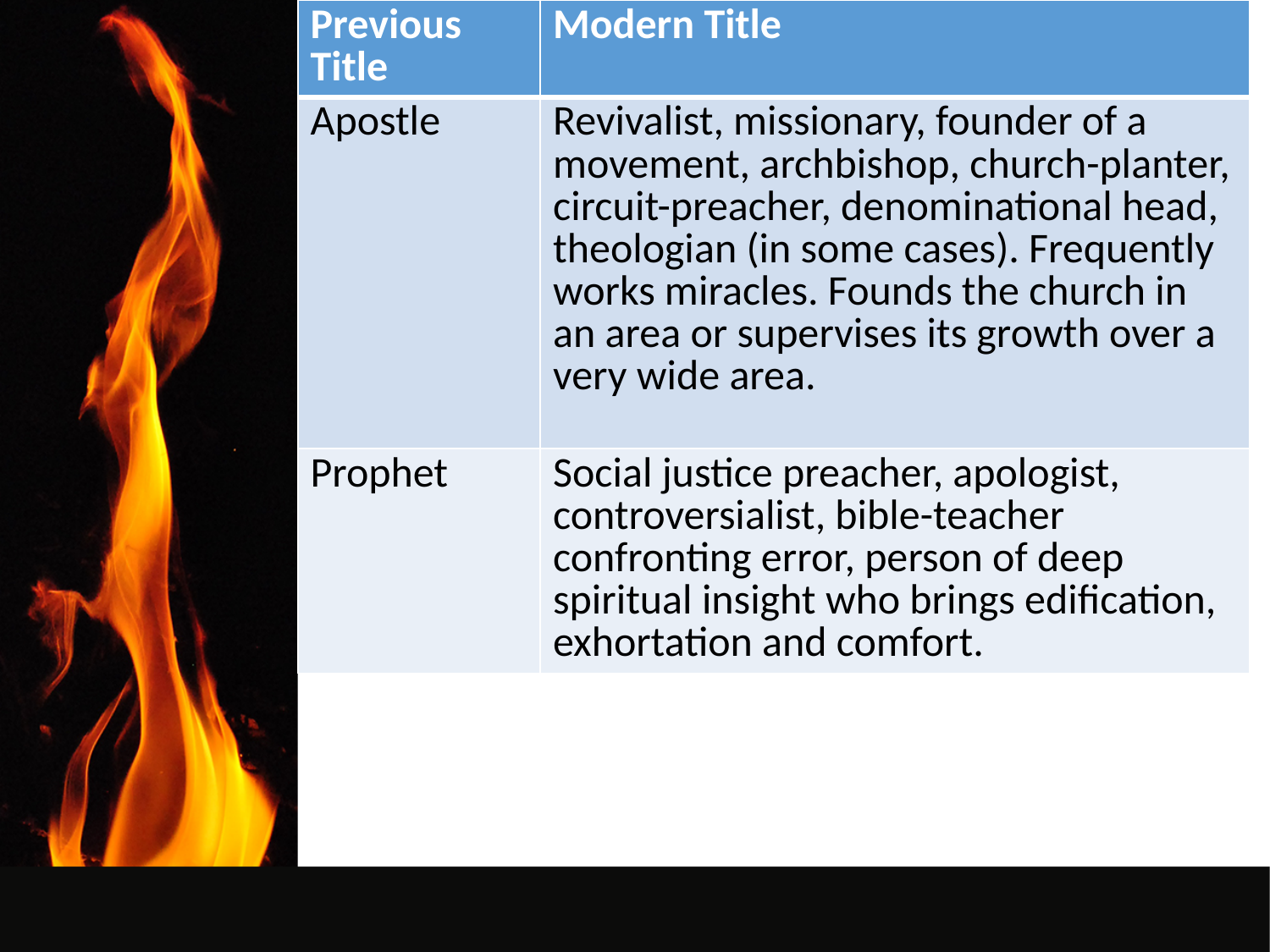

| Previous Title | Modern Title |
| --- | --- |
| Apostle | Revivalist, missionary, founder of a movement, archbishop, church-planter, circuit-preacher, denominational head, theologian (in some cases). Frequently works miracles. Founds the church in an area or supervises its growth over a very wide area. |
| Prophet | Social justice preacher, apologist, controversialist, bible-teacher confronting error, person of deep spiritual insight who brings edification, exhortation and comfort. |